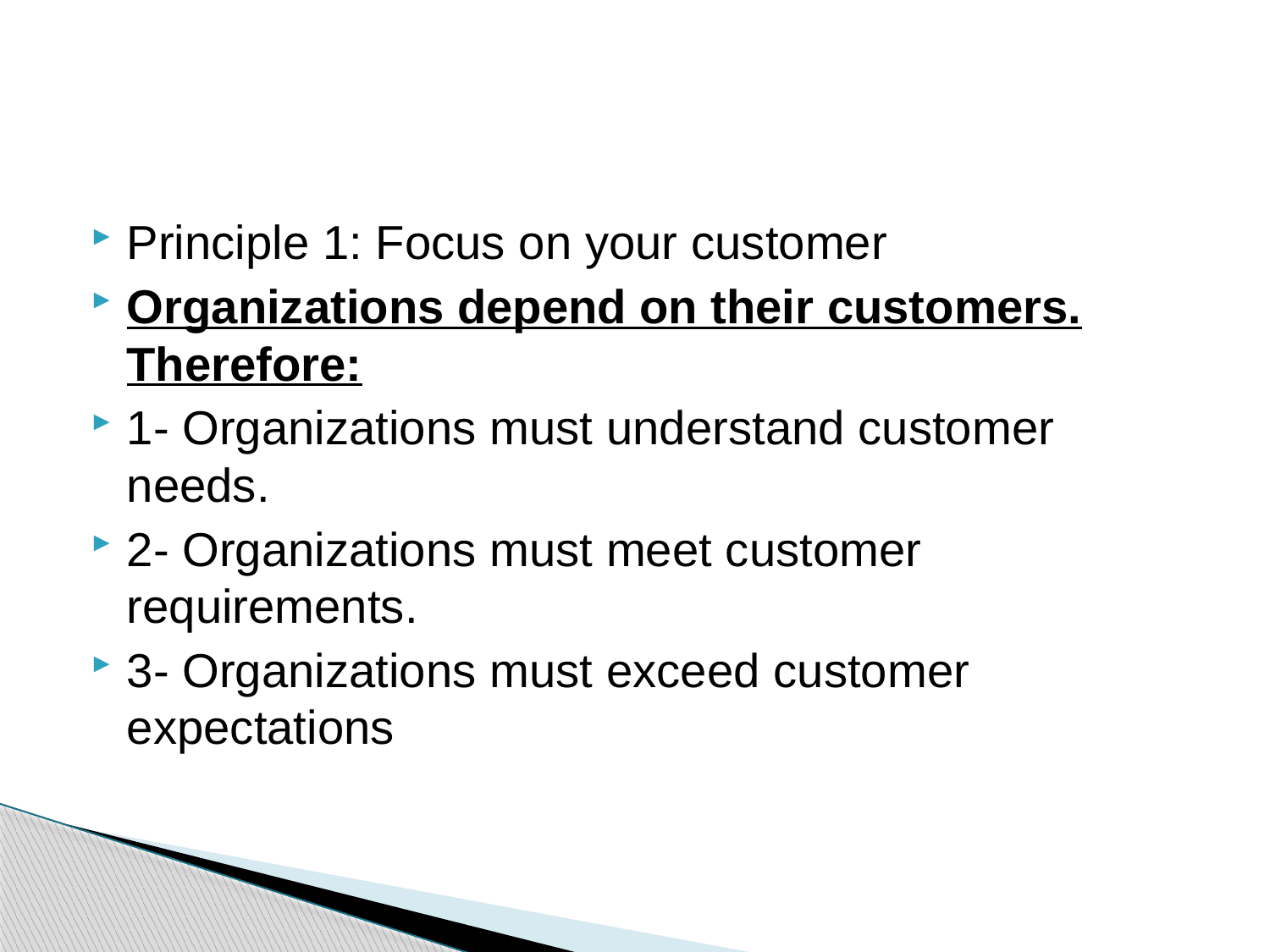

Principle 1: Focus on your customer
Organizations depend on their customers. Therefore:
1- Organizations must understand customer needs.
2- Organizations must meet customer requirements.
3- Organizations must exceed customer expectations